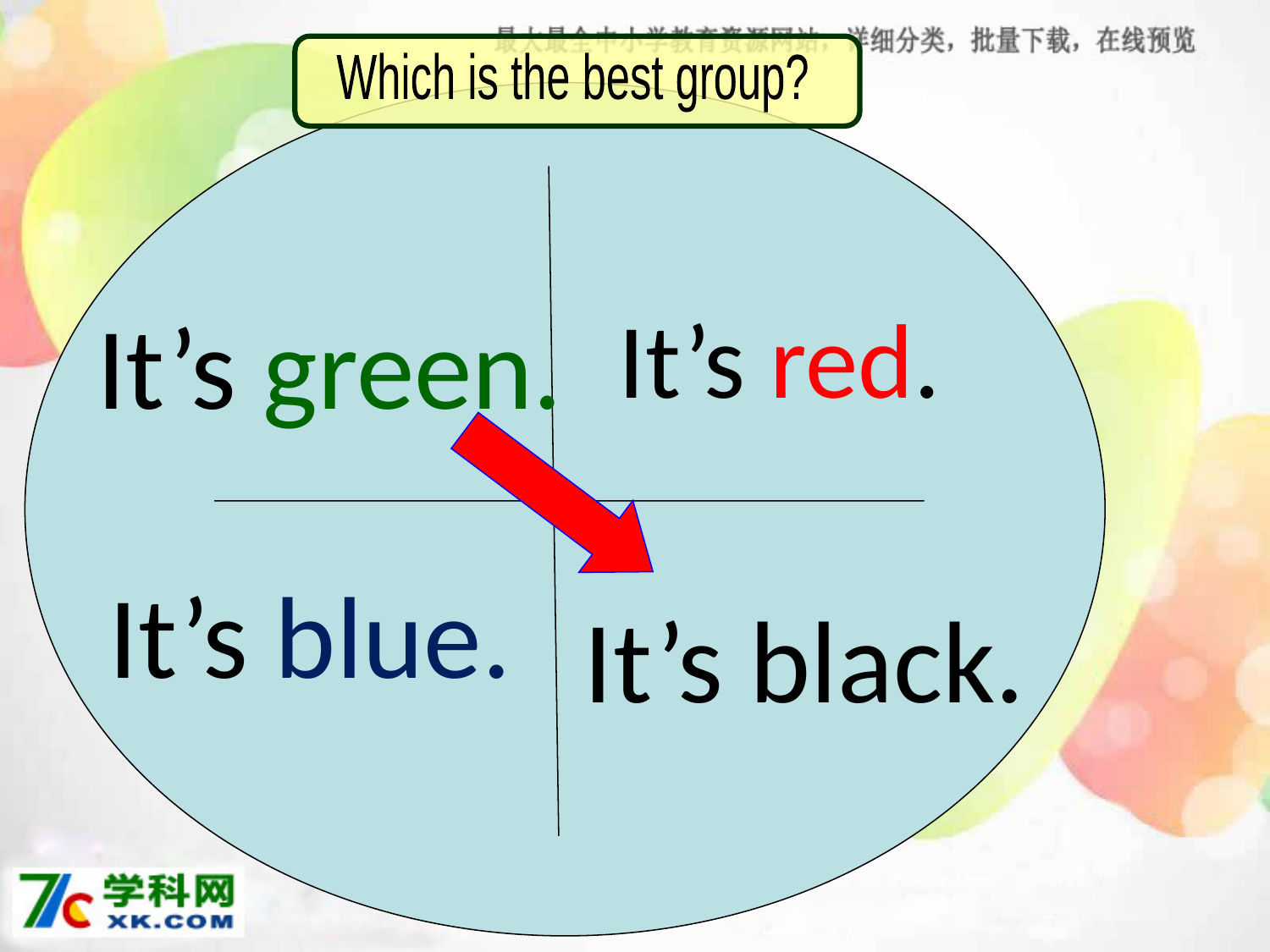

Which is the best group?

It’s green.
It’s red.

It’s blue.
It’s black.